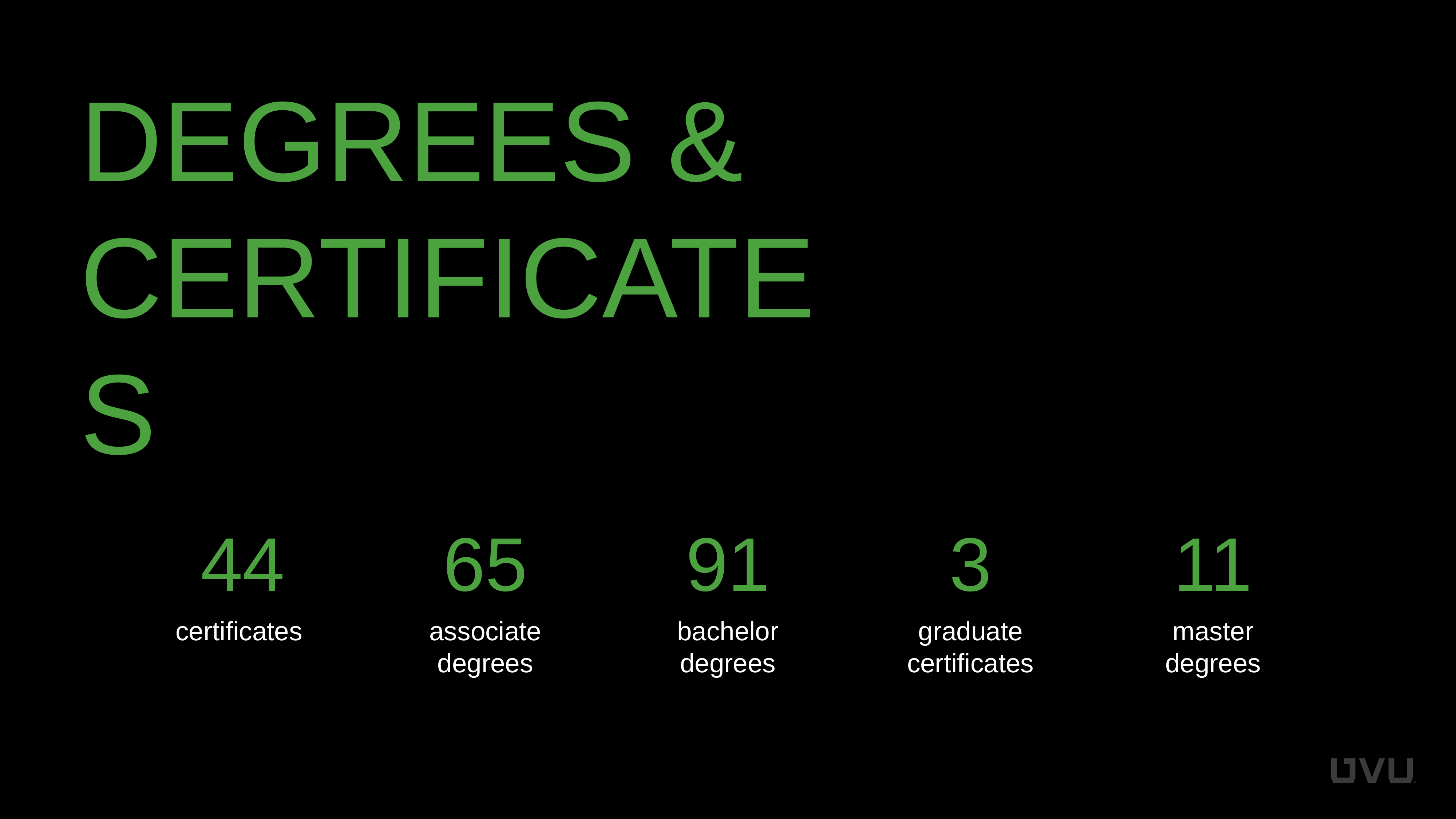

Degrees & Certificates
44
65
91
3
11
certificates
associate degrees
bachelor degrees
graduate certificates
master degrees